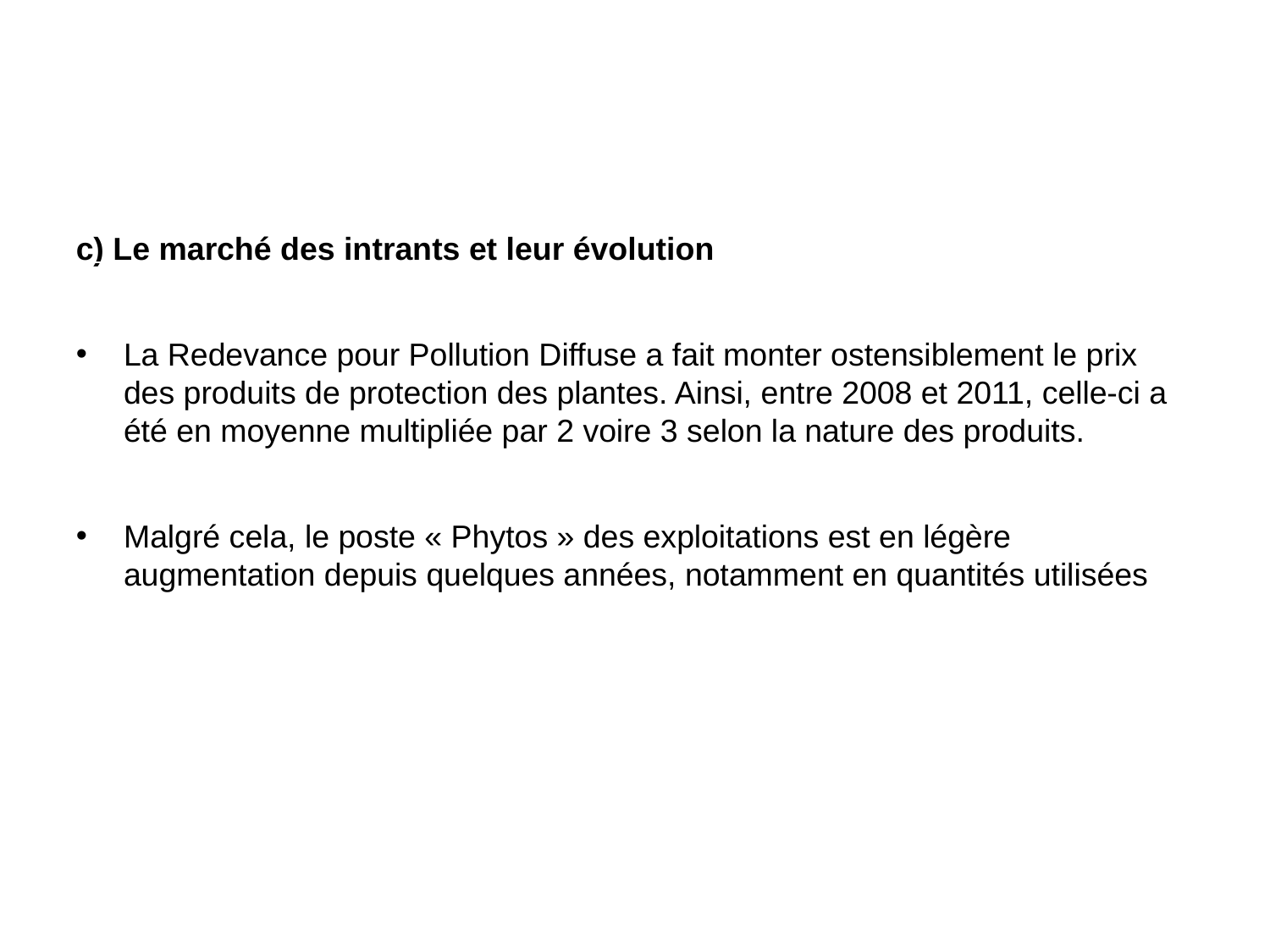

c) Le marché des intrants et leur évolution

La Redevance pour Pollution Diffuse a fait monter ostensiblement le prix des produits de protection des plantes. Ainsi, entre 2008 et 2011, celle-ci a été en moyenne multipliée par 2 voire 3 selon la nature des produits.

Malgré cela, le poste « Phytos » des exploitations est en légère augmentation depuis quelques années, notamment en quantités utilisées